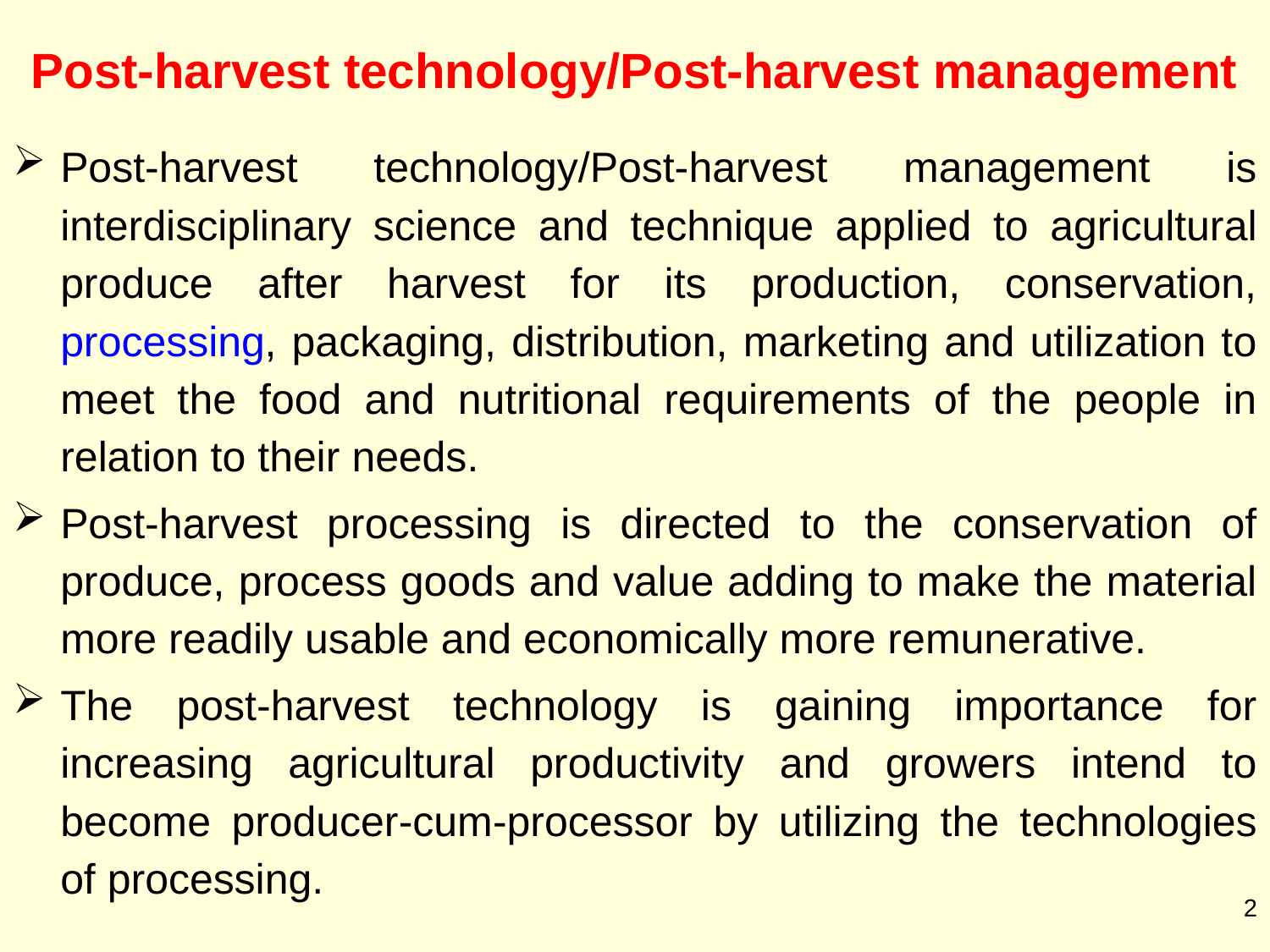

# Post-harvest technology/Post-harvest management
Post-harvest technology/Post-harvest management is interdisciplinary science and technique applied to agricultural produce after harvest for its production, conservation, processing, packaging, distribution, marketing and utilization to meet the food and nutritional requirements of the people in relation to their needs.
Post-harvest processing is directed to the conservation of produce, process goods and value adding to make the material more readily usable and economically more remunerative.
The post-harvest technology is gaining importance for increasing agricultural productivity and growers intend to become producer-cum-processor by utilizing the technologies of processing.
2